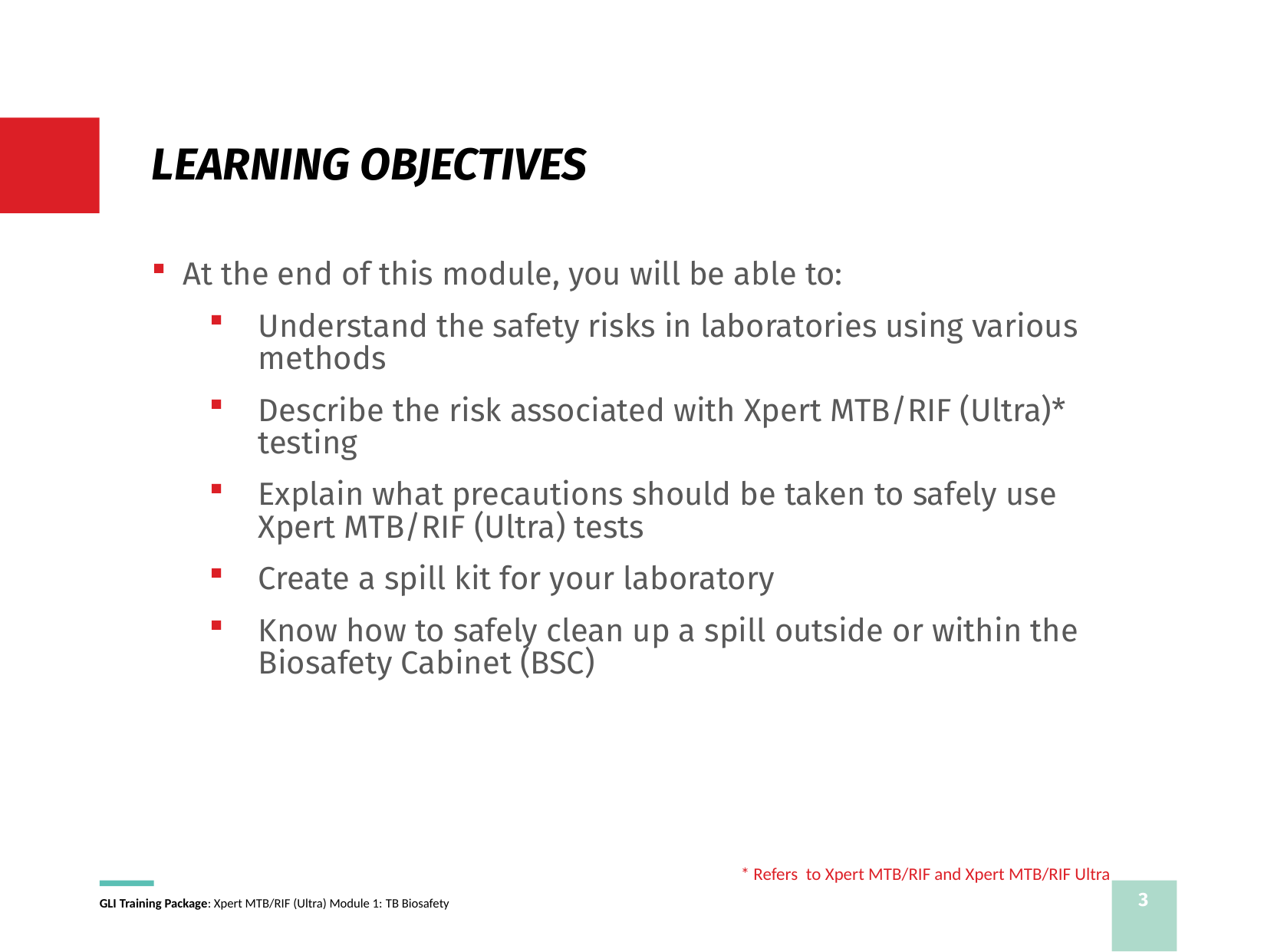

# LEARNING OBJECTIVES
At the end of this module, you will be able to:
Understand the safety risks in laboratories using various methods
Describe the risk associated with Xpert MTB/RIF (Ultra)* testing
Explain what precautions should be taken to safely use Xpert MTB/RIF (Ultra) tests
Create a spill kit for your laboratory
Know how to safely clean up a spill outside or within the Biosafety Cabinet (BSC)

* Refers  to Xpert MTB/RIF and Xpert MTB/RIF Ultra